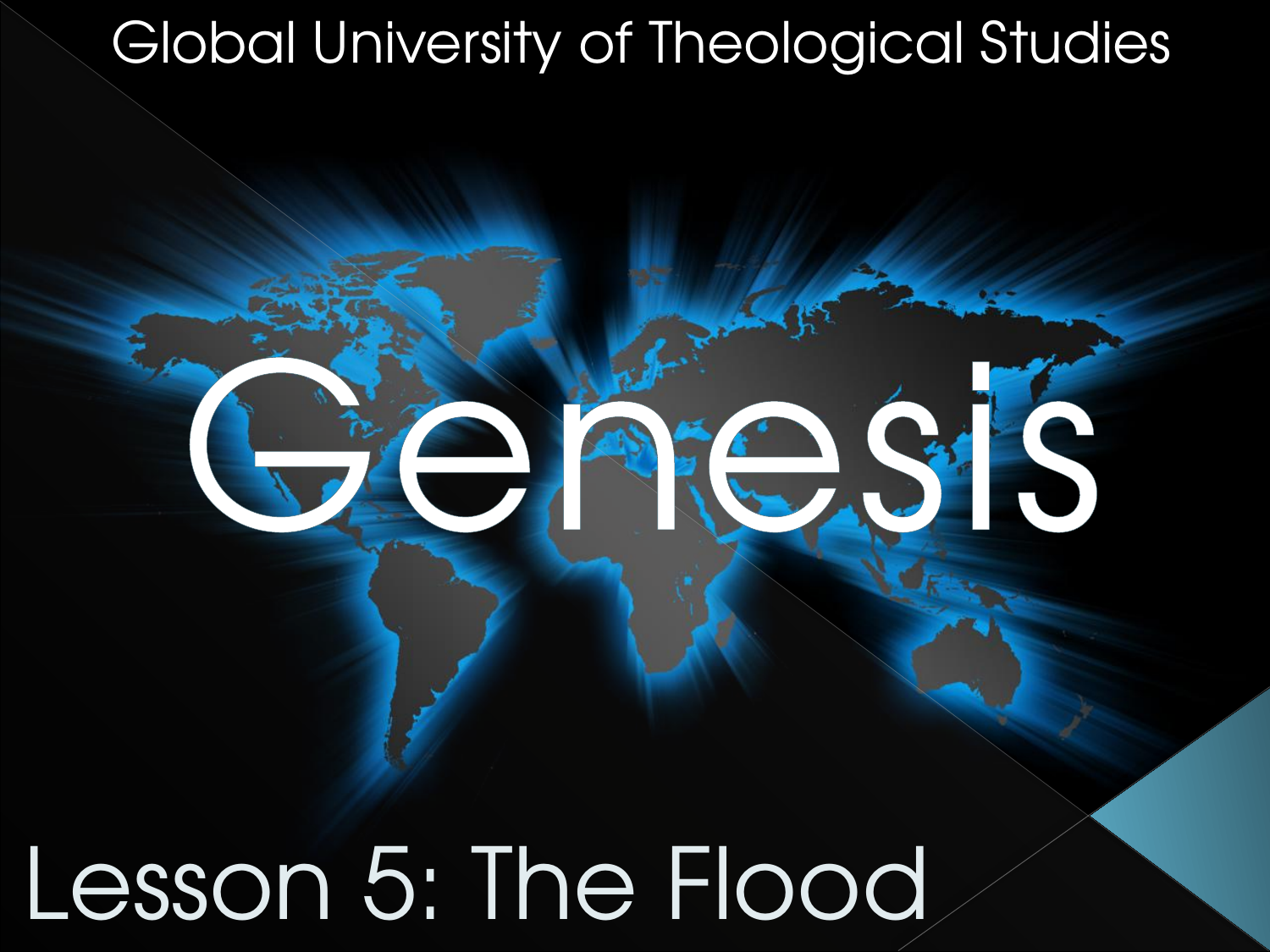

Global University of Theological Studies
# Genesis
Lesson 5: The Flood